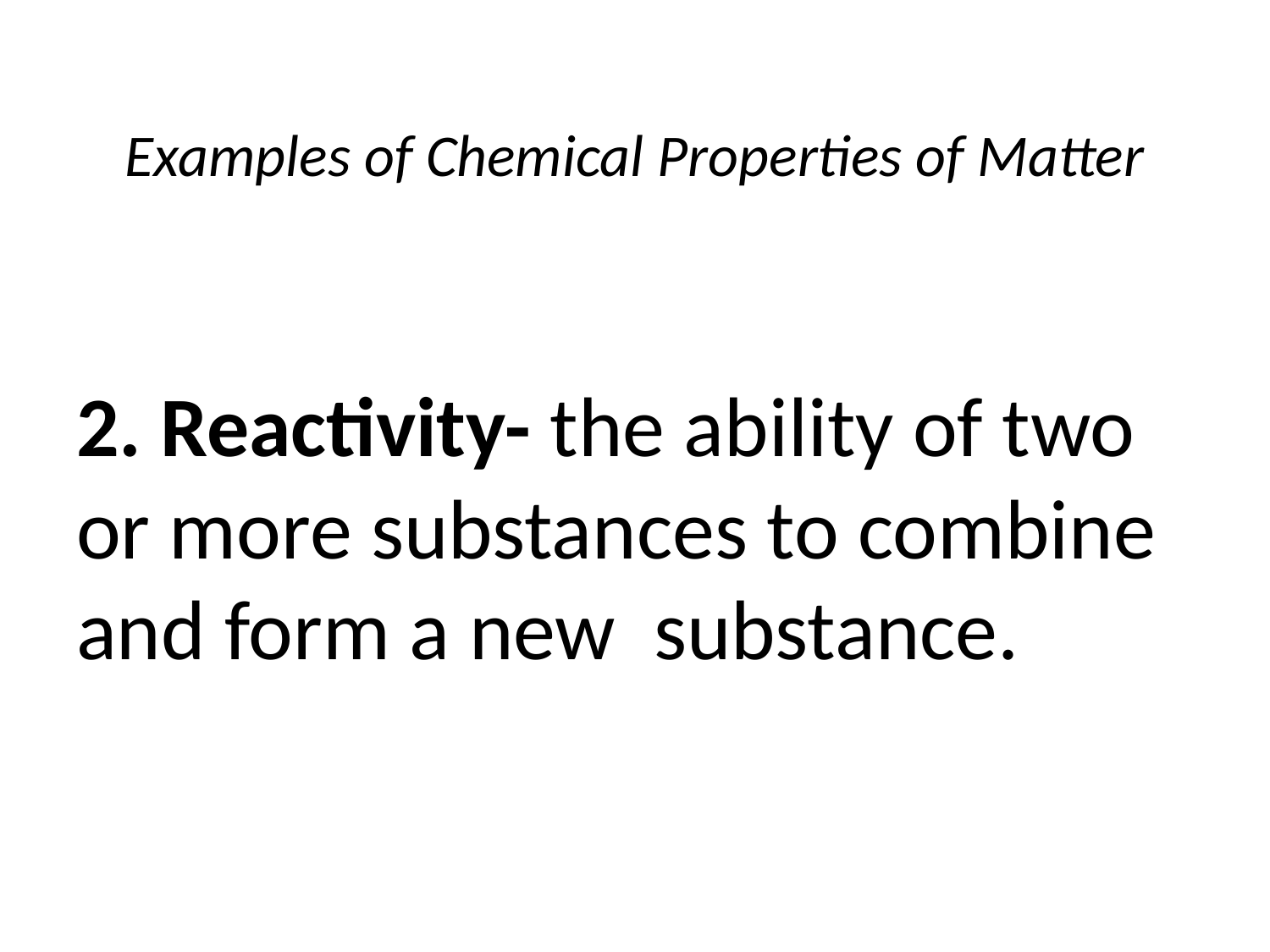

# Examples of Chemical Properties of Matter

2. Reactivity- the ability of two or more substances to combine and form a new  substance.